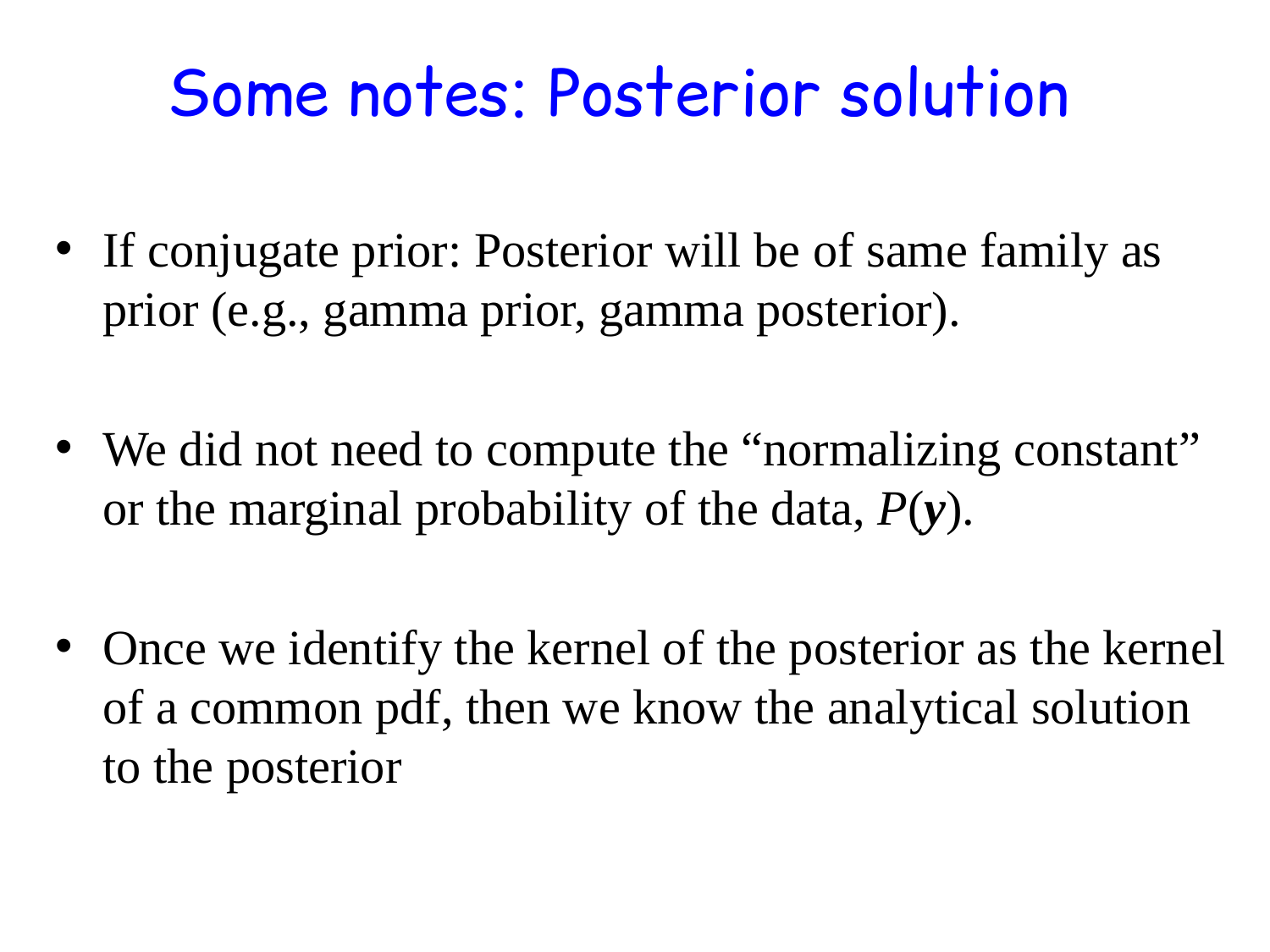

# Some notes: Posterior solution
If conjugate prior: Posterior will be of same family as prior (e.g., gamma prior, gamma posterior).

We did not need to compute the “normalizing constant” or the marginal probability of the data, P(y).

Once we identify the kernel of the posterior as the kernel of a common pdf, then we know the analytical solution to the posterior